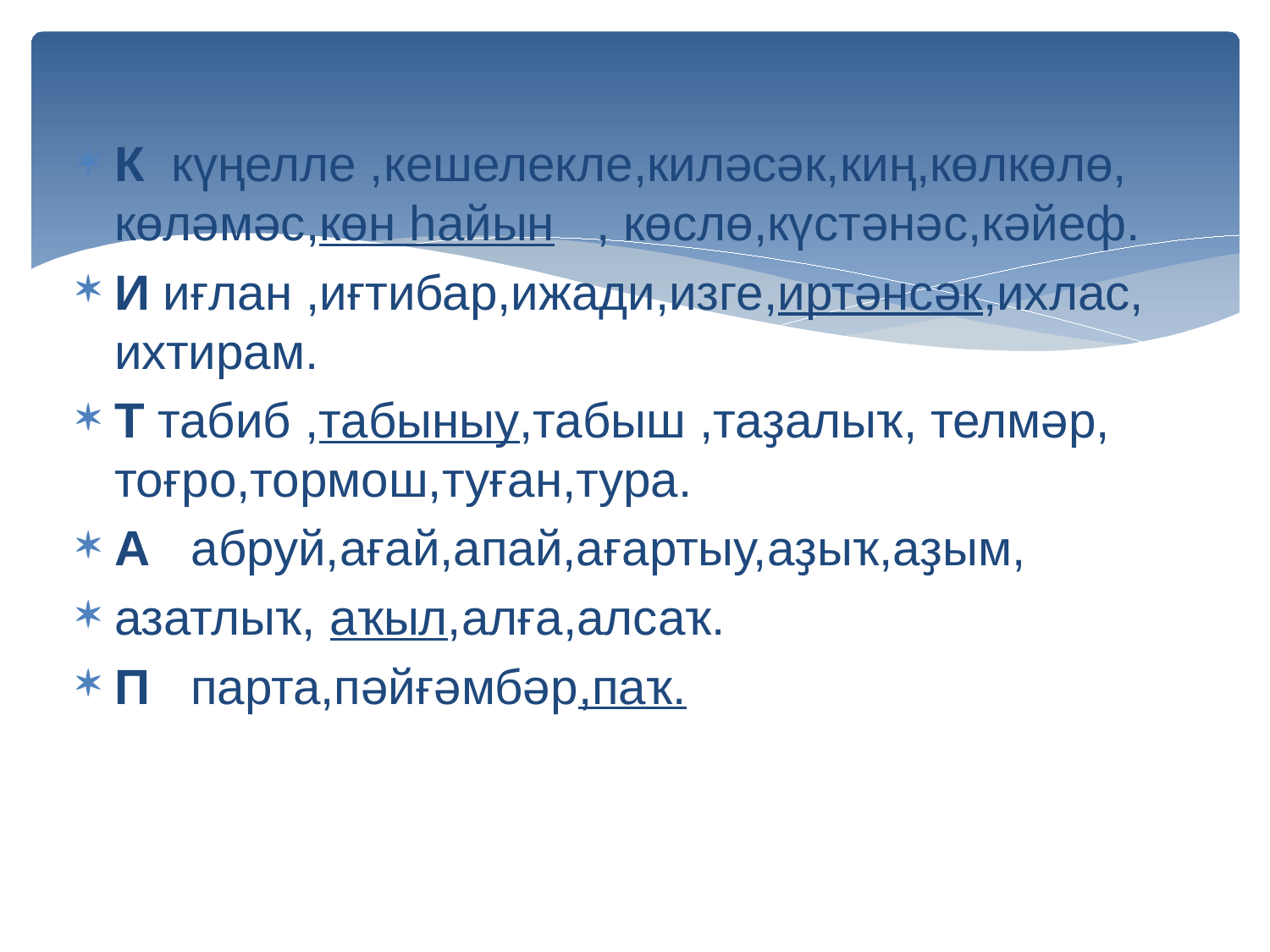

#
К  күңелле ,кешелекле,киләсәк,киң,көлкөлө, көләмәс,көн һайын   , көслө,күстәнәс,кәйеф.
И иғлан ,иғтибар,ижади,изге,иртәнсәк,ихлас, ихтирам.
Т табиб ,табыныу,табыш ,таҙалыҡ, телмәр, тоғро,тормош,туған,тура.
А   абруй,ағай,апай,ағартыу,аҙыҡ,аҙым,
азатлыҡ, аҡыл,алға,алсаҡ.
П   парта,пәйғәмбәр,паҡ.